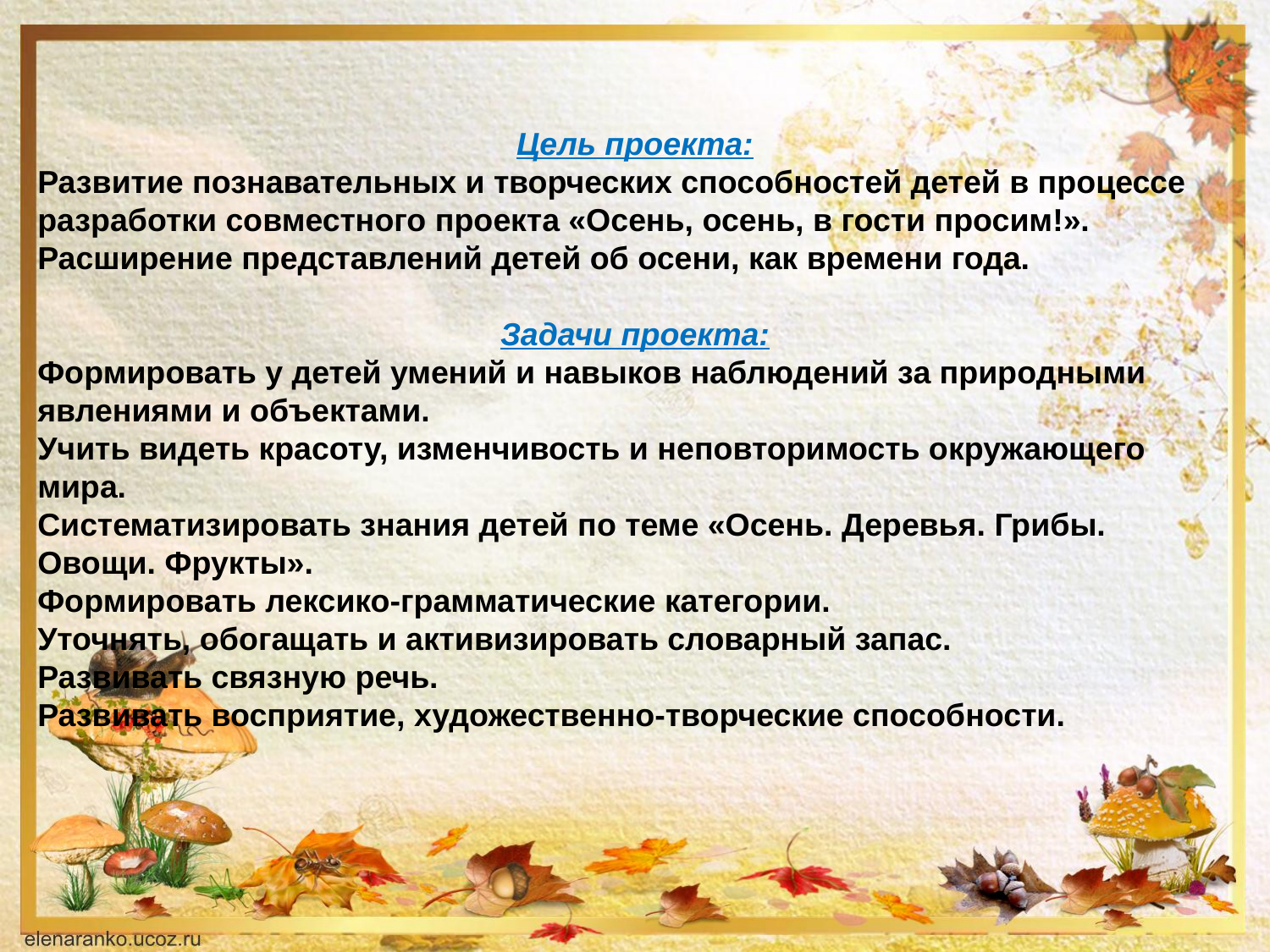

Цель проекта:
Развитие познавательных и творческих способностей детей в процессе разработки совместного проекта «Осень, осень, в гости просим!».
Расширение представлений детей об осени, как времени года.

Задачи проекта:
Формировать у детей умений и навыков наблюдений за природными явлениями и объектами.
Учить видеть красоту, изменчивость и неповторимость окружающего мира.
Систематизировать знания детей по теме «Осень. Деревья. Грибы. Овощи. Фрукты».
Формировать лексико-грамматические категории.
Уточнять, обогащать и активизировать словарный запас.
Развивать связную речь.
Развивать восприятие, художественно-творческие способности.